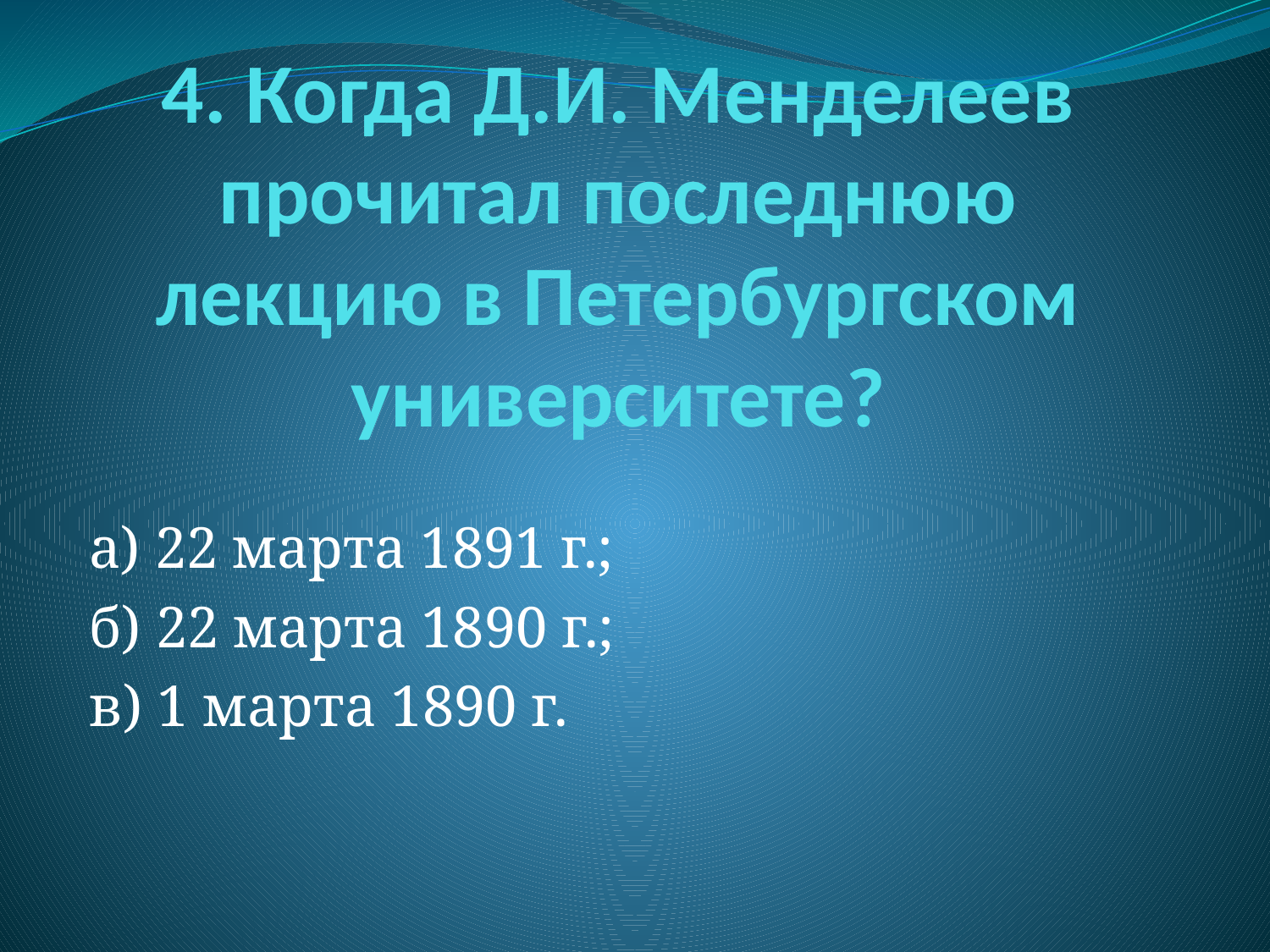

# 4. Когда Д.И. Менделеев прочитал последнюю лекцию в Петербургском университете?
а) 22 марта 1891 г.;
б) 22 марта 1890 г.;
в) 1 марта 1890 г.